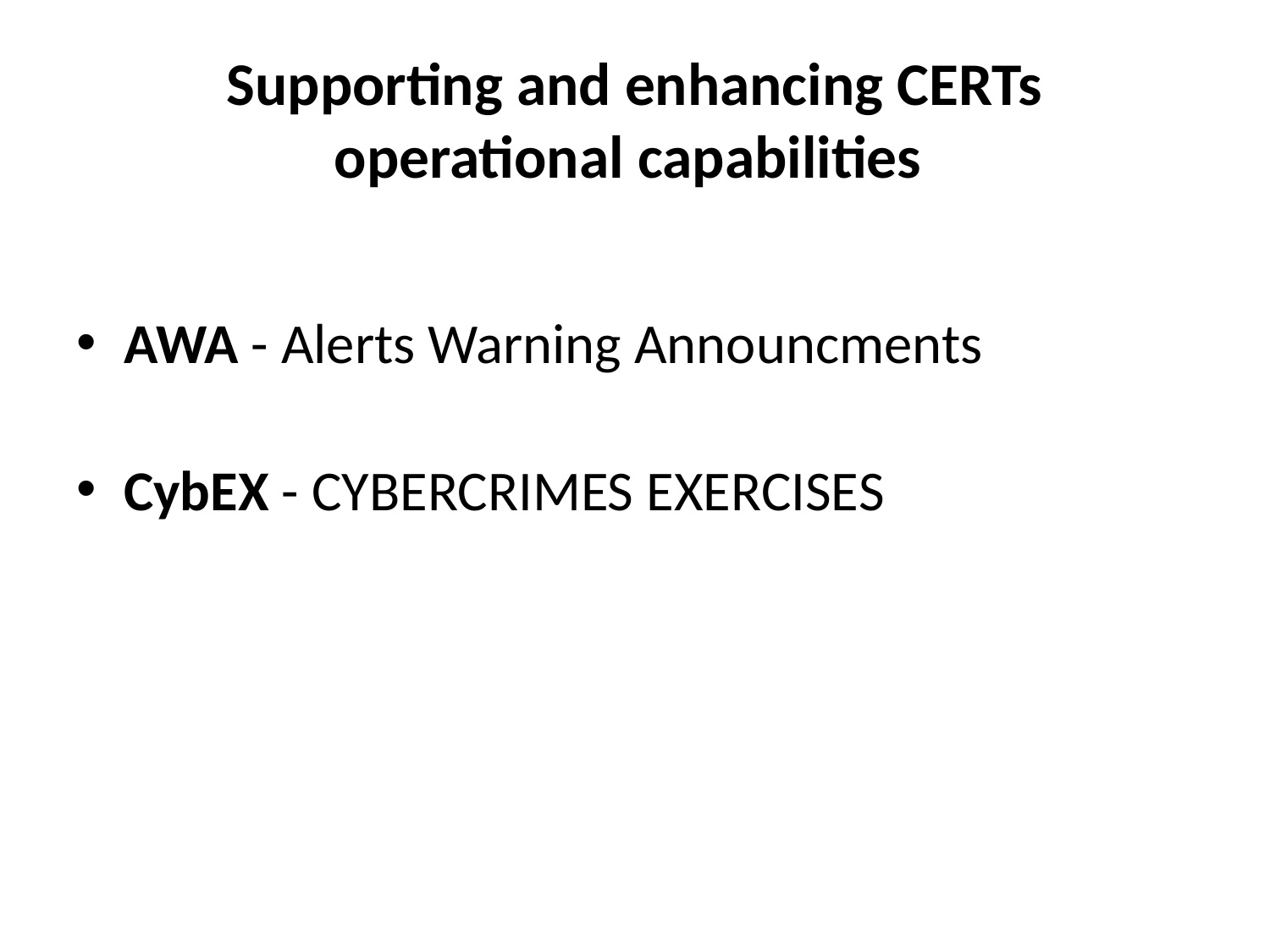

# Supporting and enhancing CERTs operational capabilities

AWA - Alerts Warning Announcments
CybEX - CYBERCRIMES EXERCISES